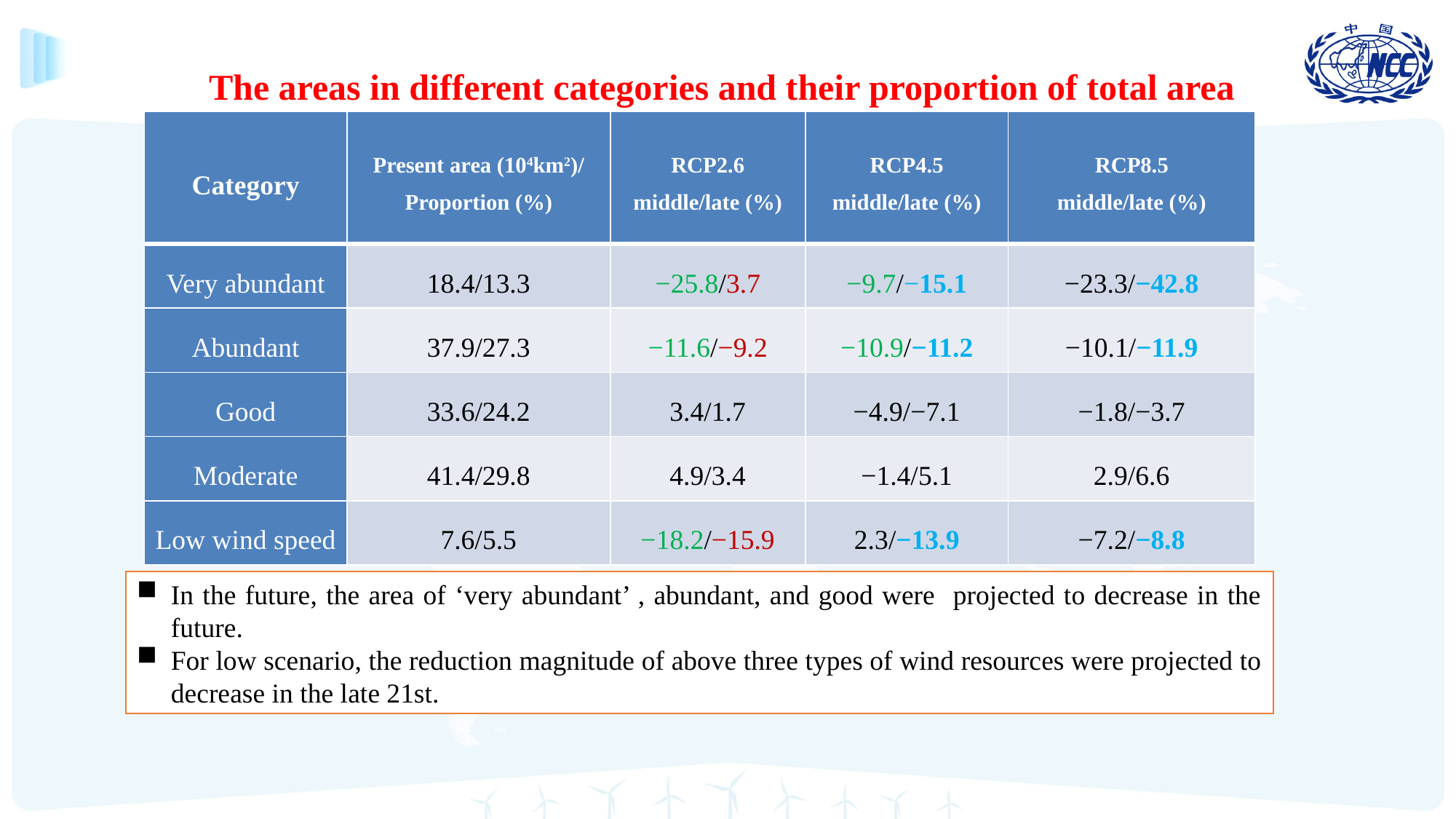

The areas in different categories and their proportion of total area
| Category | Present area (104km2)/ Proportion (%) | RCP2.6 middle/late (%) | RCP4.5 middle/late (%) | RCP8.5 middle/late (%) |
| --- | --- | --- | --- | --- |
| Very abundant | 18.4/13.3 | −25.8/3.7 | −9.7/−15.1 | −23.3/−42.8 |
| Abundant | 37.9/27.3 | −11.6/−9.2 | −10.9/−11.2 | −10.1/−11.9 |
| Good | 33.6/24.2 | 3.4/1.7 | −4.9/−7.1 | −1.8/−3.7 |
| Moderate | 41.4/29.8 | 4.9/3.4 | −1.4/5.1 | 2.9/6.6 |
| Low wind speed | 7.6/5.5 | −18.2/−15.9 | 2.3/−13.9 | −7.2/−8.8 |
In the future, the area of ‘very abundant’ , abundant, and good were  projected to decrease in the future.
For low scenario, the reduction magnitude of above three types of wind resources were projected to decrease in the late 21st.